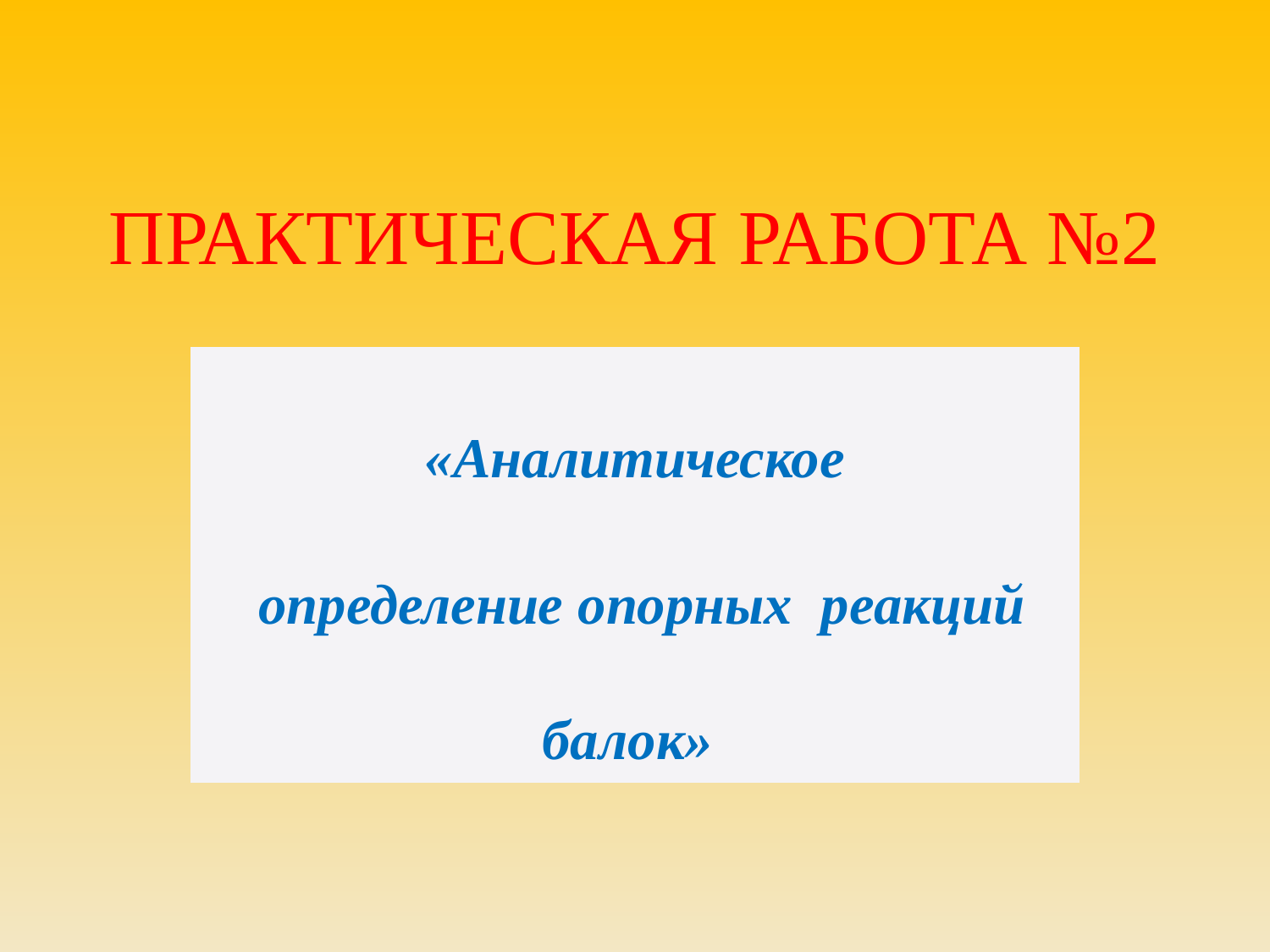

# ПРАКТИЧЕСКАЯ РАБОТА №2
«Аналитическое
 определение опорных  реакций балок»